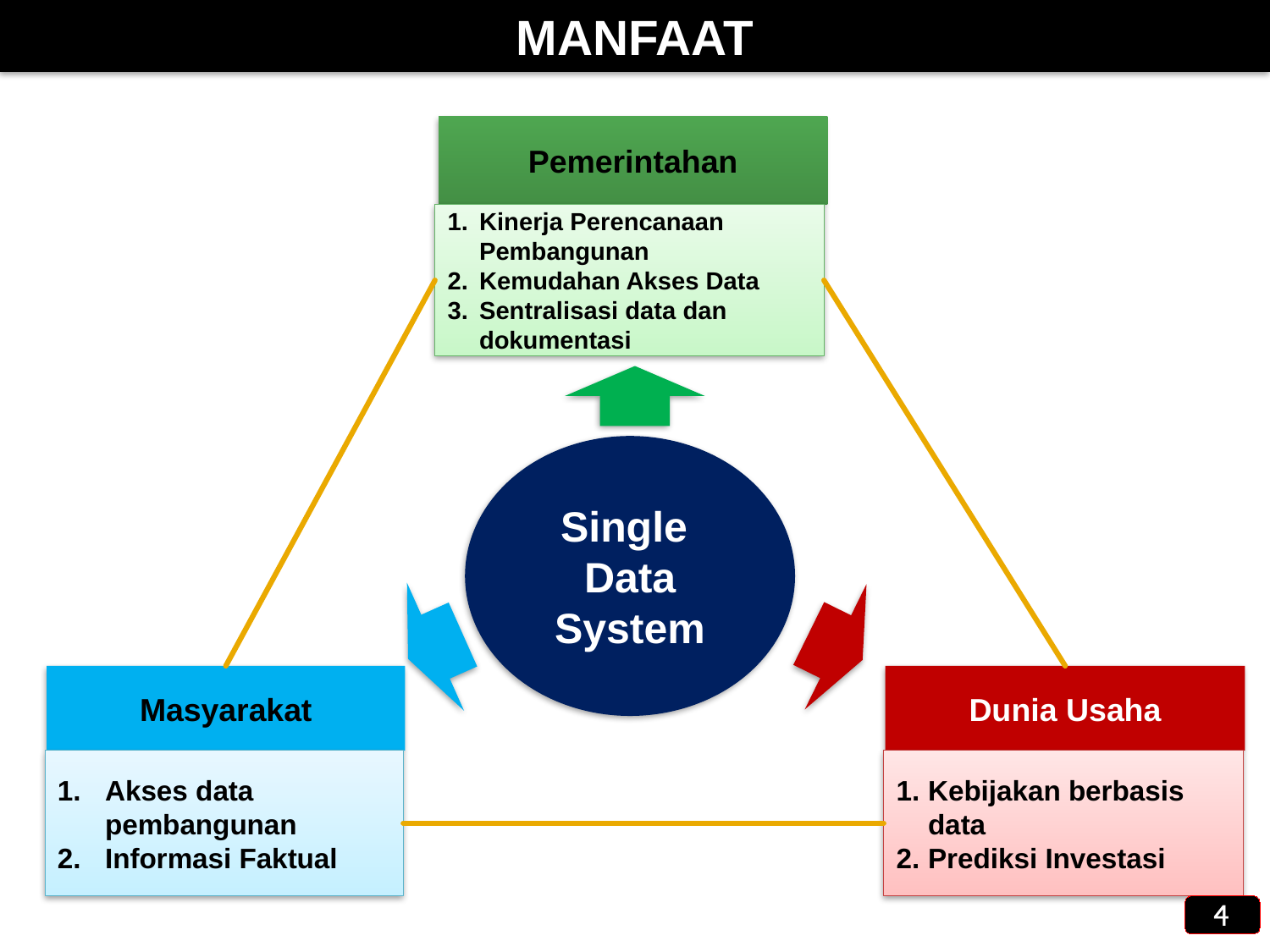

MANFAAT
Pemerintahan
Kinerja Perencanaan Pembangunan
Kemudahan Akses Data
Sentralisasi data dan dokumentasi

Single
Data System

Masyarakat
Akses data pembangunan
Informasi Faktual
Dunia Usaha
Kebijakan berbasis data
Prediksi Investasi
4